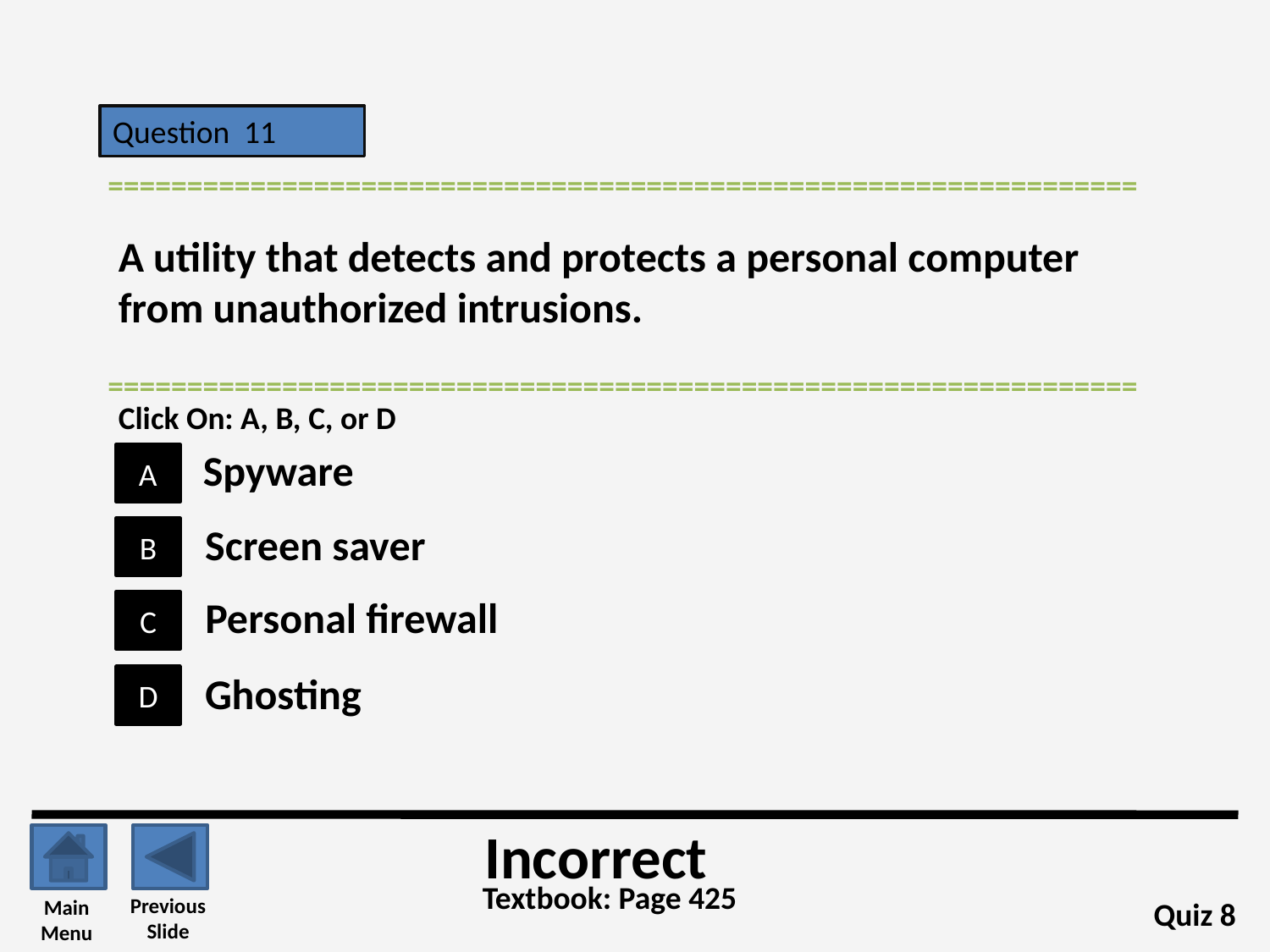

Question  11
=================================================================
A utility that detects and protects a personal computer from unauthorized intrusions.
=================================================================
Click On: A, B, C, or D

Spyware
A
Screen saver
B
Personal firewall
C
Ghosting
D
Incorrect

Textbook: Page 425
Previous
Slide
Main
Menu
Quiz 8